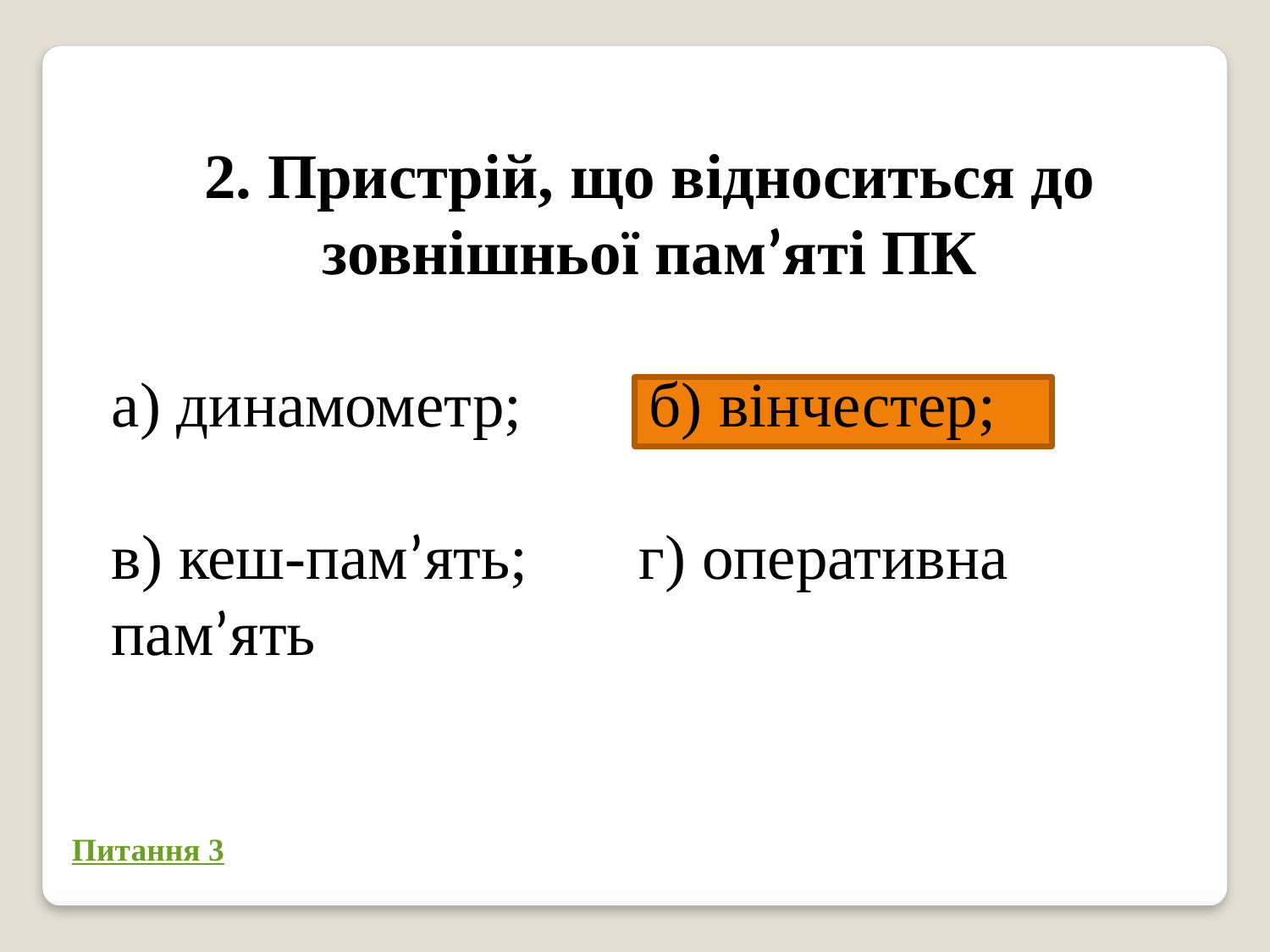

2. Пристрій, що відноситься до зовнішньої пам’яті ПК

а) динамометр;        б) вінчестер;

в) кеш-пам’ять;       г) оперативна пам’ять

Питання 3